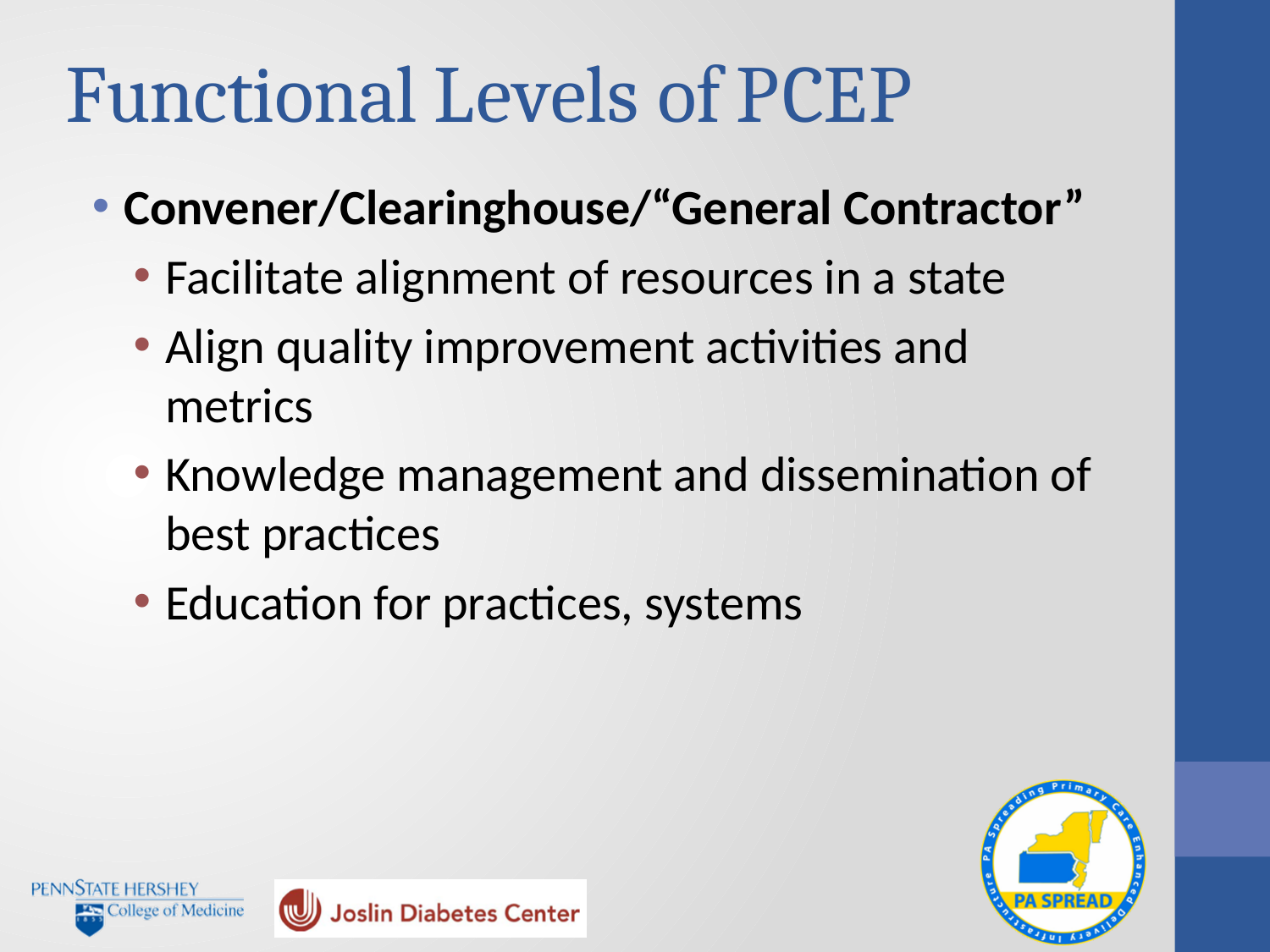

# Functional Levels of PCEP
Convener/Clearinghouse/“General Contractor”
Facilitate alignment of resources in a state
Align quality improvement activities and metrics
Knowledge management and dissemination of best practices
Education for practices, systems